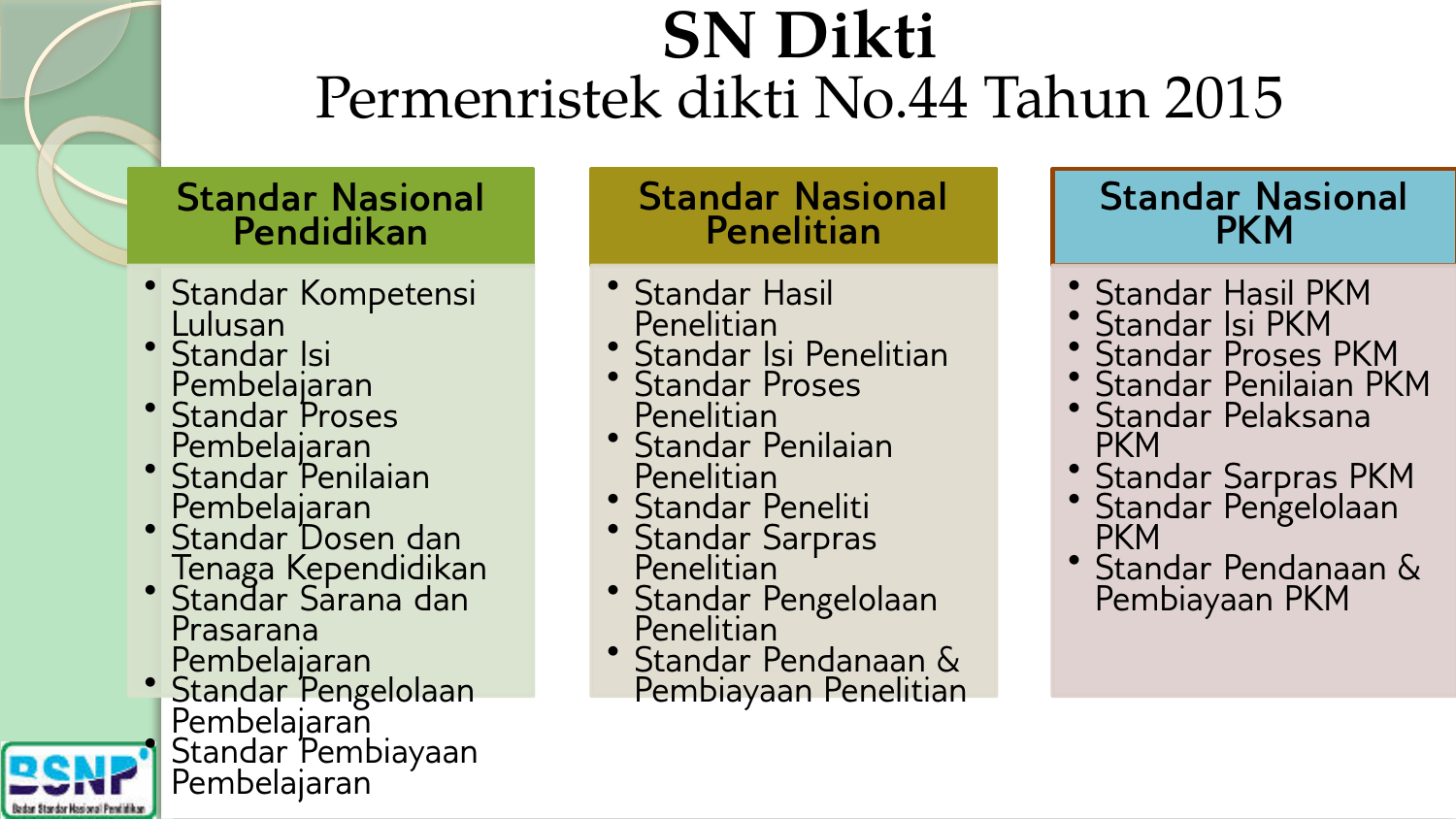

# SN Dikti Permenristek dikti No.44 Tahun 2015
Standar Nasional Pendidikan
Standar Kompetensi Lulusan
Standar Isi Pembelajaran
Standar Proses Pembelajaran
Standar Penilaian Pembelajaran
Standar Dosen dan Tenaga Kependidikan
Standar Sarana dan Prasarana Pembelajaran
Standar Pengelolaan Pembelajaran
Standar Pembiayaan Pembelajaran
Standar Nasional Penelitian
Standar Hasil Penelitian
Standar Isi Penelitian
Standar Proses Penelitian
Standar Penilaian Penelitian
Standar Peneliti
Standar Sarpras Penelitian
Standar Pengelolaan Penelitian
Standar Pendanaan & Pembiayaan Penelitian
Standar Nasional PKM
Standar Hasil PKM
Standar Isi PKM
Standar Proses PKM
Standar Penilaian PKM
Standar Pelaksana PKM
Standar Sarpras PKM
Standar Pengelolaan PKM
Standar Pendanaan & Pembiayaan PKM